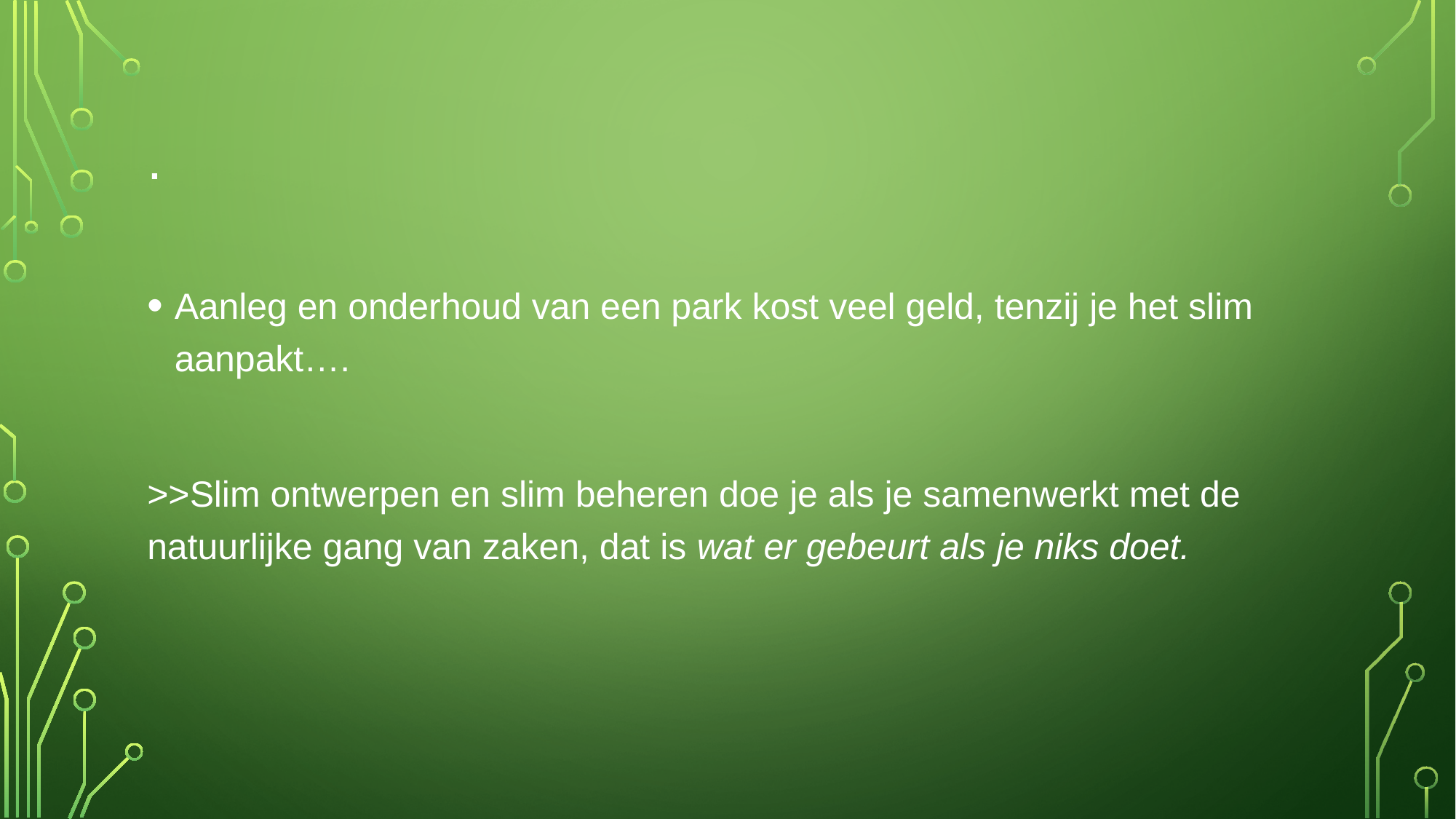

# .
Aanleg en onderhoud van een park kost veel geld, tenzij je het slim aanpakt….

>>Slim ontwerpen en slim beheren doe je als je samenwerkt met de natuurlijke gang van zaken, dat is wat er gebeurt als je niks doet.